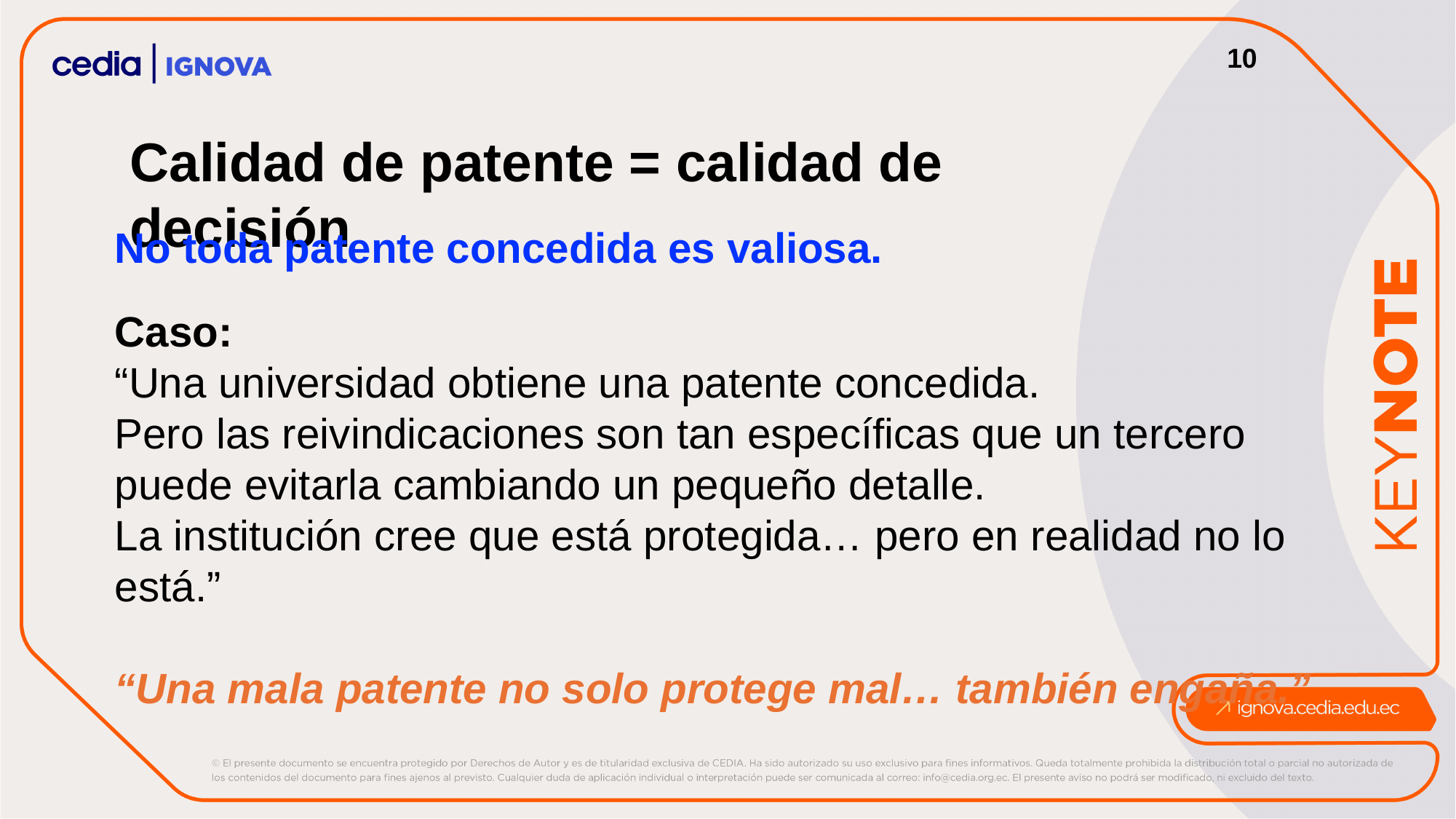

10
Calidad de patente = calidad de decisión
No toda patente concedida es valiosa.

Caso:
“Una universidad obtiene una patente concedida.
Pero las reivindicaciones son tan específicas que un tercero puede evitarla cambiando un pequeño detalle.
La institución cree que está protegida… pero en realidad no lo está.”

“Una mala patente no solo protege mal… también engaña.”